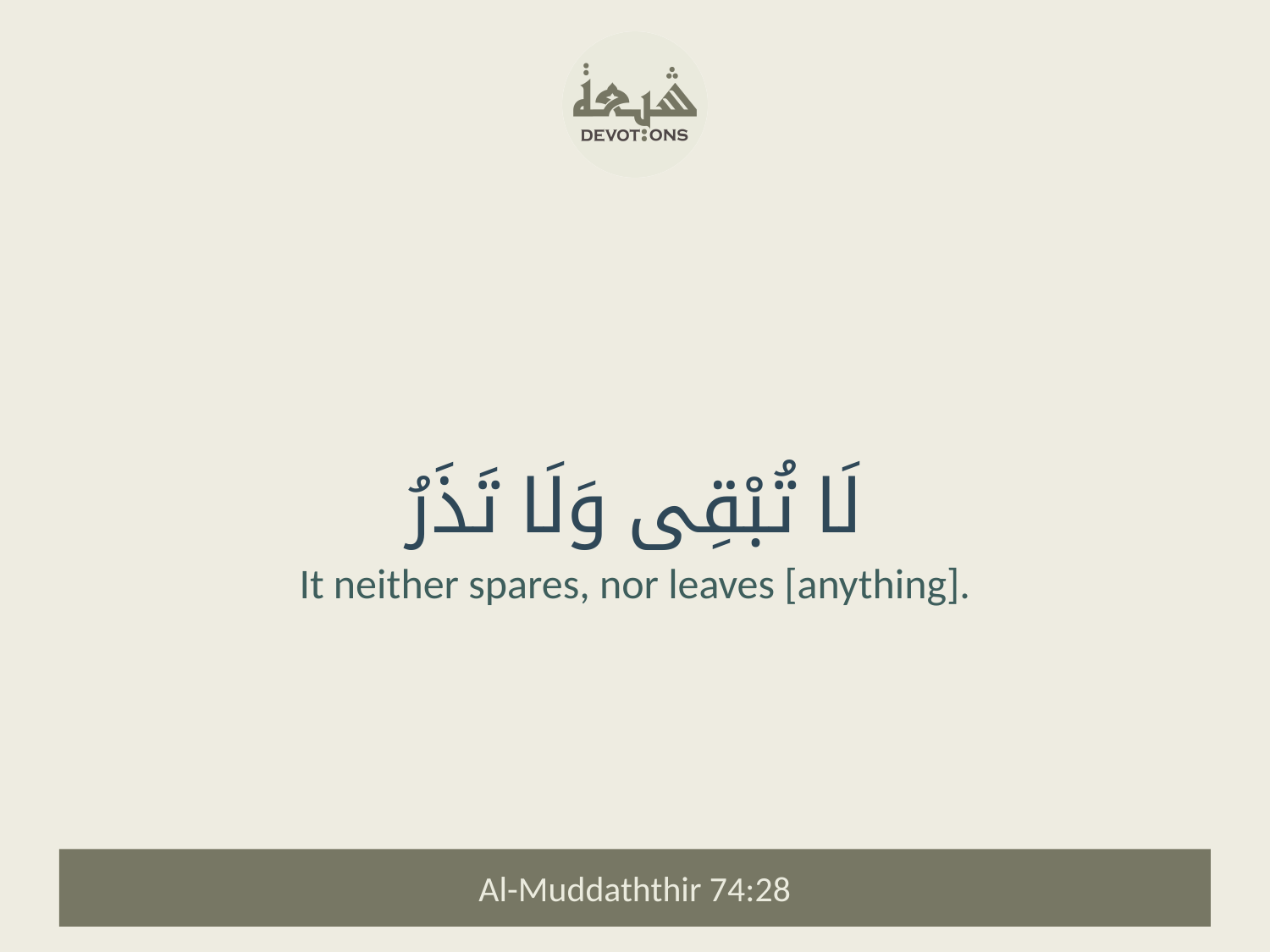

لَا تُبْقِى وَلَا تَذَرُ
It neither spares, nor leaves [anything].
Al-Muddaththir 74:28